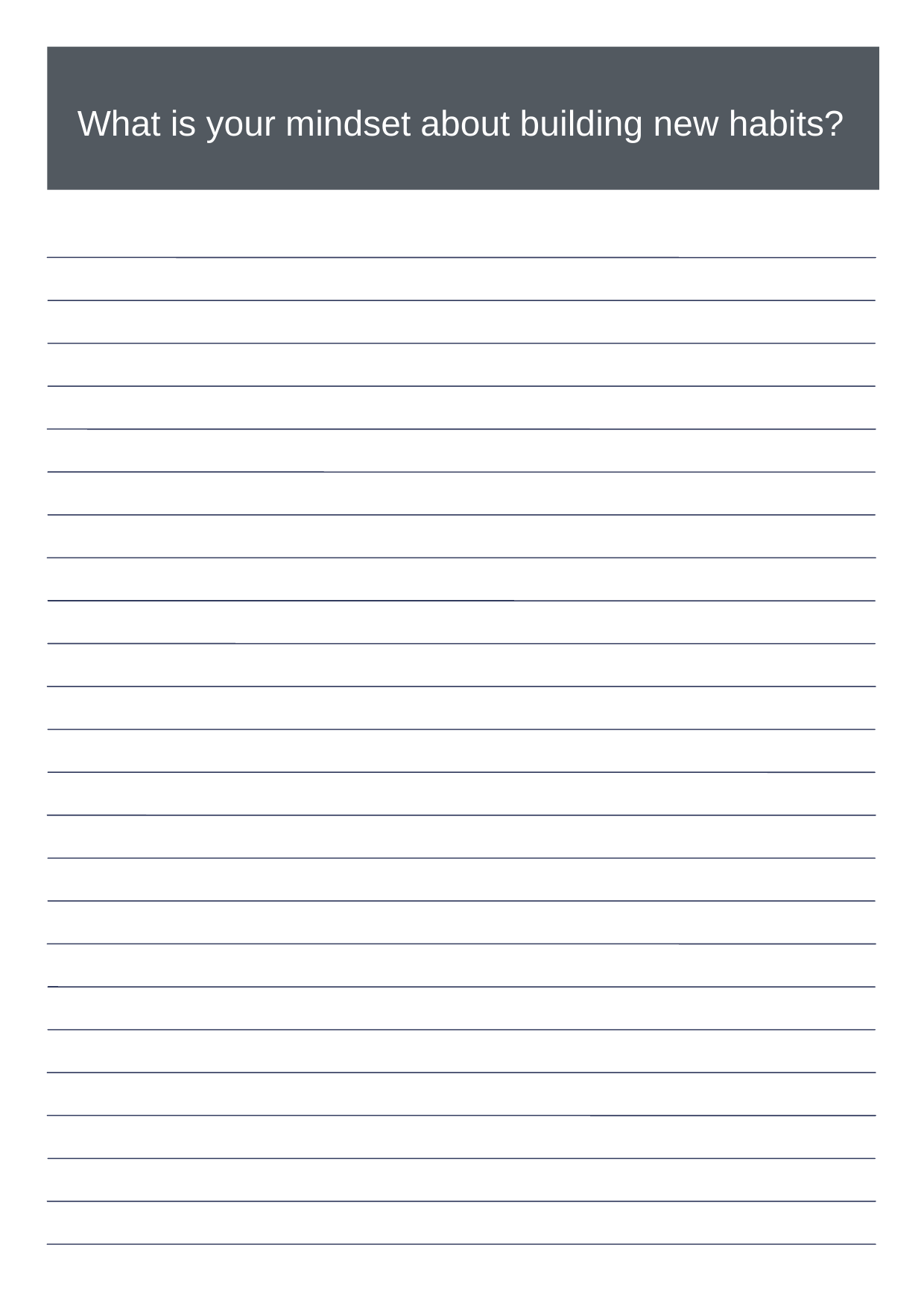

What is your mindset about building new habits?